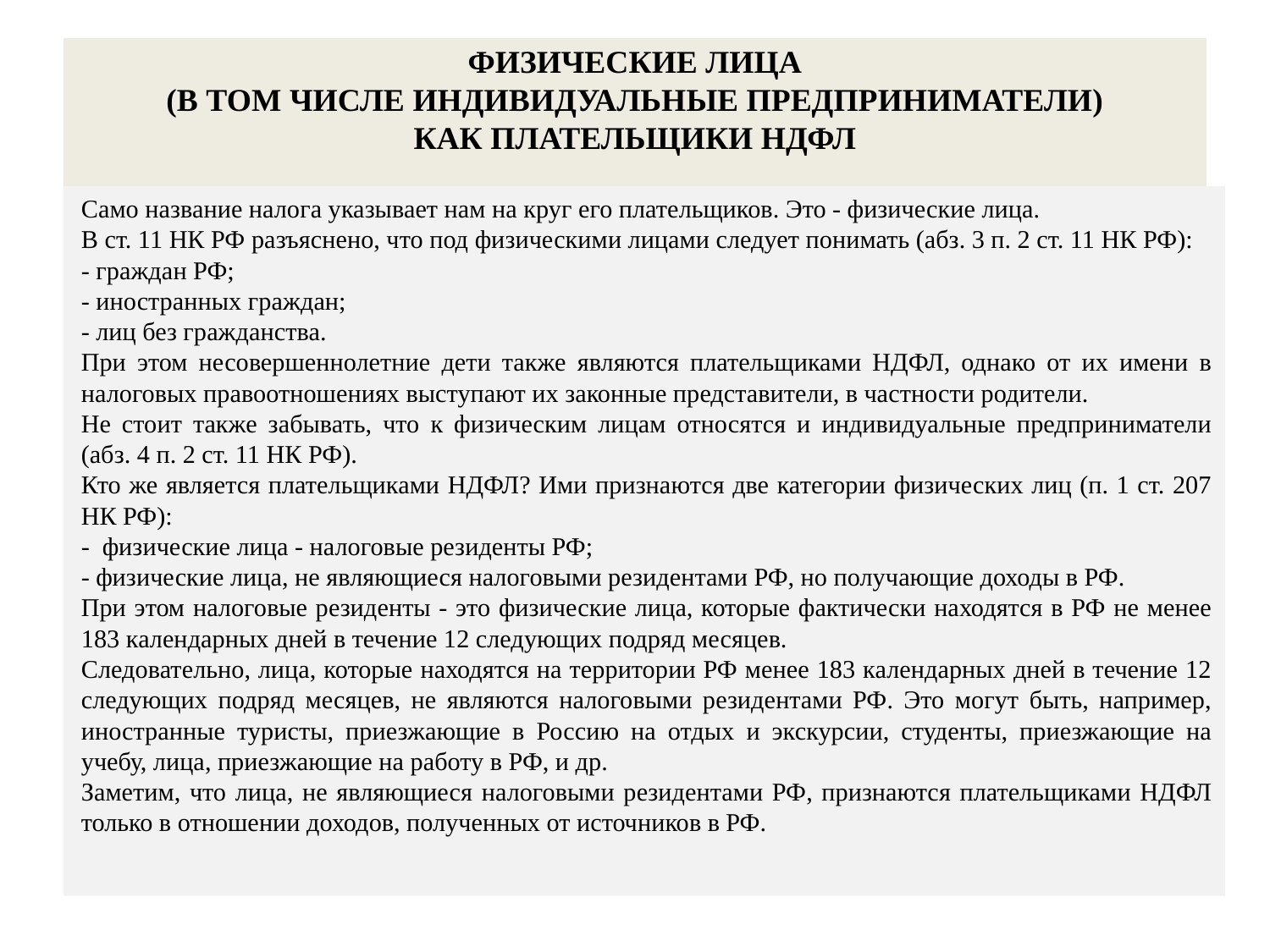

# ФИЗИЧЕСКИЕ ЛИЦА (В ТОМ ЧИСЛЕ ИНДИВИДУАЛЬНЫЕ ПРЕДПРИНИМАТЕЛИ) КАК ПЛАТЕЛЬЩИКИ НДФЛ
Само название налога указывает нам на круг его плательщиков. Это - физические лица.
В ст. 11 НК РФ разъяснено, что под физическими лицами следует понимать (абз. 3 п. 2 ст. 11 НК РФ):
- граждан РФ;
- иностранных граждан;
- лиц без гражданства.
При этом несовершеннолетние дети также являются плательщиками НДФЛ, однако от их имени в налоговых правоотношениях выступают их законные представители, в частности родители.
Не стоит также забывать, что к физическим лицам относятся и индивидуальные предприниматели (абз. 4 п. 2 ст. 11 НК РФ).
Кто же является плательщиками НДФЛ? Ими признаются две категории физических лиц (п. 1 ст. 207 НК РФ):
-  физические лица - налоговые резиденты РФ;
- физические лица, не являющиеся налоговыми резидентами РФ, но получающие доходы в РФ.
При этом налоговые резиденты - это физические лица, которые фактически находятся в РФ не менее 183 календарных дней в течение 12 следующих подряд месяцев.
Следовательно, лица, которые находятся на территории РФ менее 183 календарных дней в течение 12 следующих подряд месяцев, не являются налоговыми резидентами РФ. Это могут быть, например, иностранные туристы, приезжающие в Россию на отдых и экскурсии, студенты, приезжающие на учебу, лица, приезжающие на работу в РФ, и др.
Заметим, что лица, не являющиеся налоговыми резидентами РФ, признаются плательщиками НДФЛ только в отношении доходов, полученных от источников в РФ.